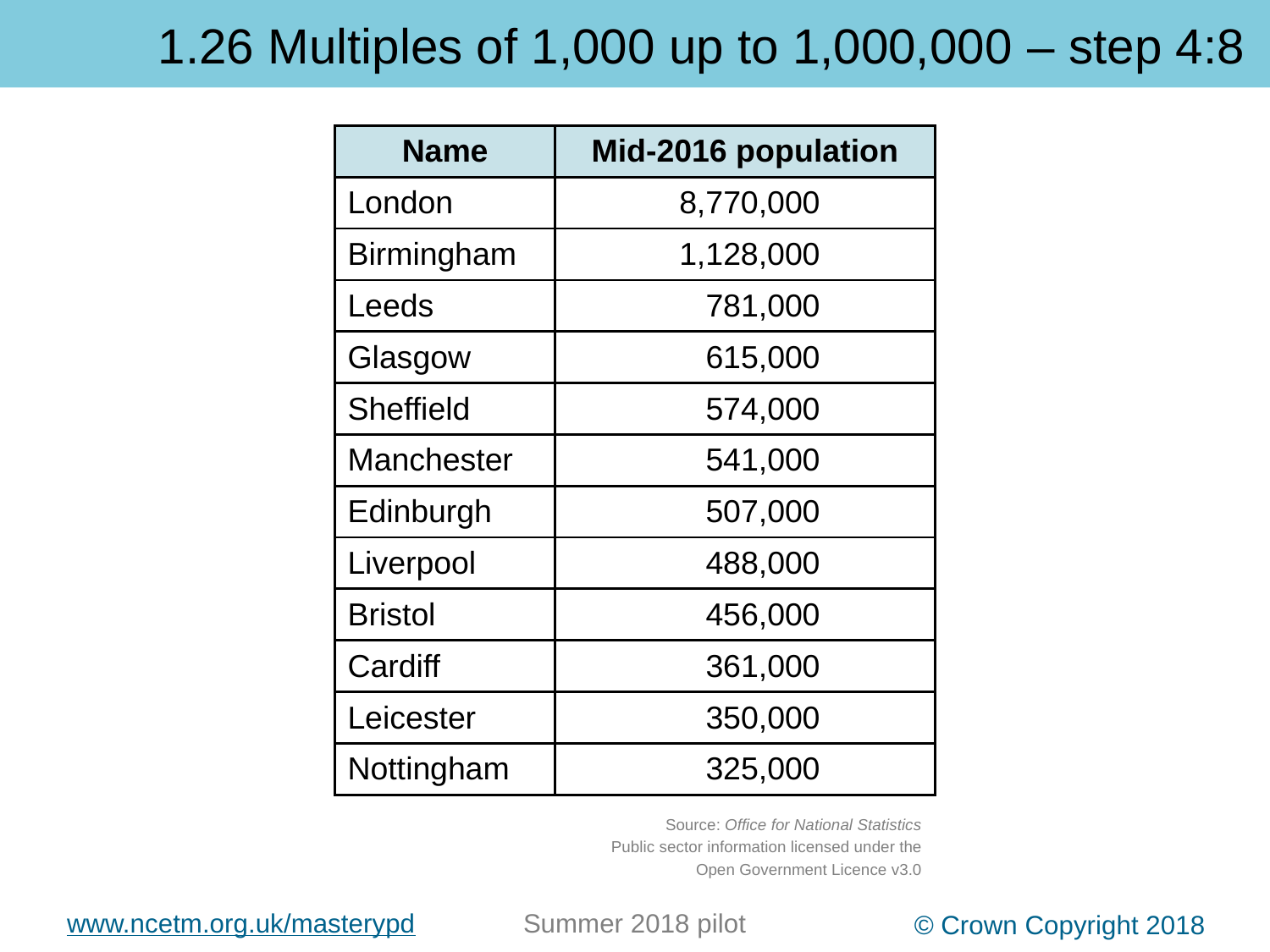

1.26 Multiples of 1,000 up to 1,000,000 – step 4:8
| Name | Mid-2016 population |
| --- | --- |
| London | 8,770,000 |
| Birmingham | 1,128,000 |
| Leeds | 781,000 |
| Glasgow | 615,000 |
| Sheffield | 574,000 |
| Manchester | 541,000 |
| Edinburgh | 507,000 |
| Liverpool | 488,000 |
| Bristol | 456,000 |
| Cardiff | 361,000 |
| Leicester | 350,000 |
| Nottingham | 325,000 |
Source: Office for National Statistics
Public sector information licensed under the
Open Government Licence v3.0